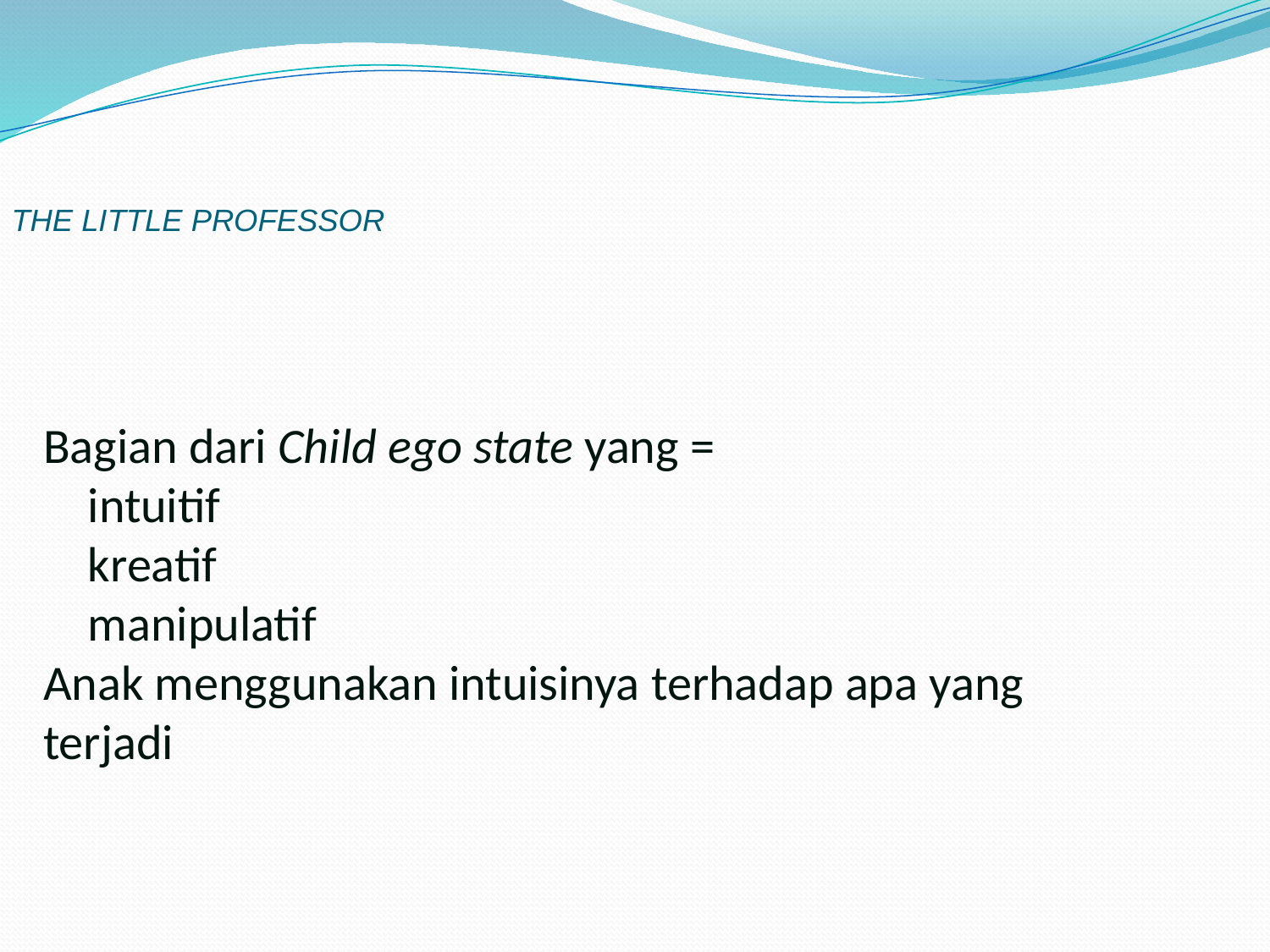

# THE LITTLE PROFESSOR

Bagian dari Child ego state yang =
    intuitif
    kreatif
    manipulatif
Anak menggunakan intuisinya terhadap apa yang terjadi